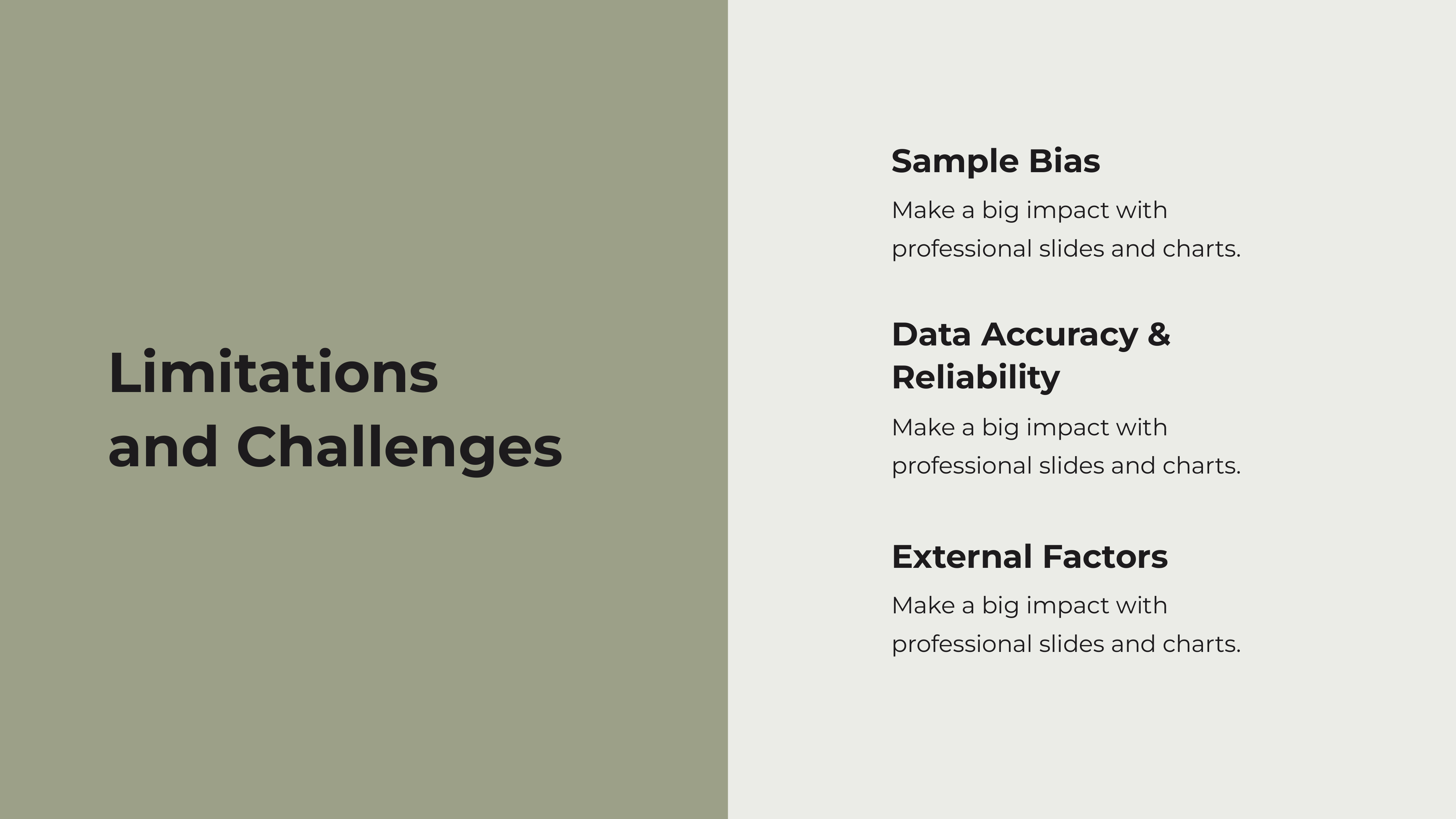

Sample Bias
Make a big impact with professional slides and charts.
Data Accuracy & Reliability
Limitations and Challenges
Make a big impact with professional slides and charts.
External Factors
Make a big impact with professional slides and charts.